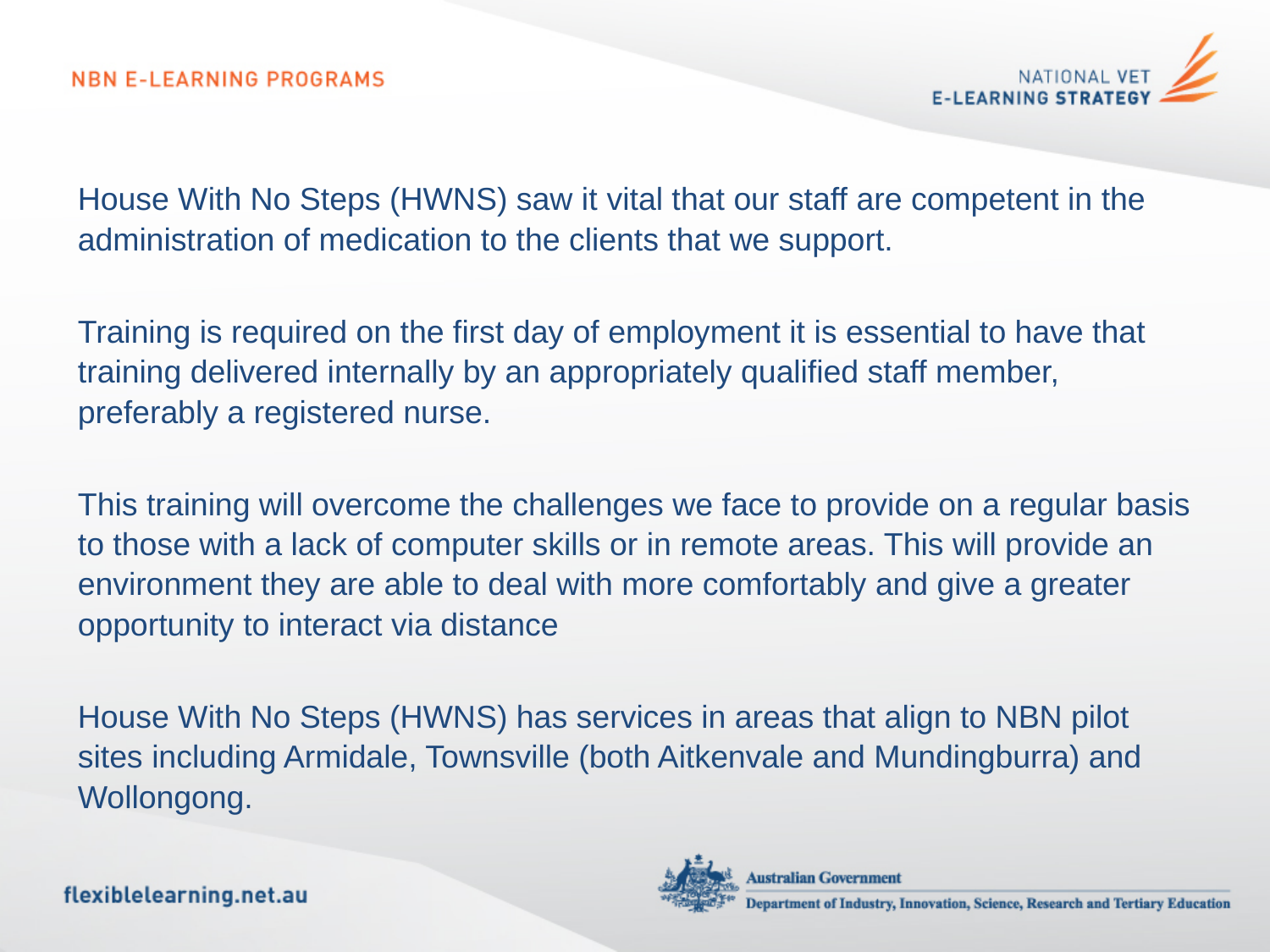

House With No Steps (HWNS) saw it vital that our staff are competent in the administration of medication to the clients that we support.

Training is required on the first day of employment it is essential to have that training delivered internally by an appropriately qualified staff member, preferably a registered nurse.

This training will overcome the challenges we face to provide on a regular basis to those with a lack of computer skills or in remote areas. This will provide an environment they are able to deal with more comfortably and give a greater opportunity to interact via distance

House With No Steps (HWNS) has services in areas that align to NBN pilot sites including Armidale, Townsville (both Aitkenvale and Mundingburra) and Wollongong.